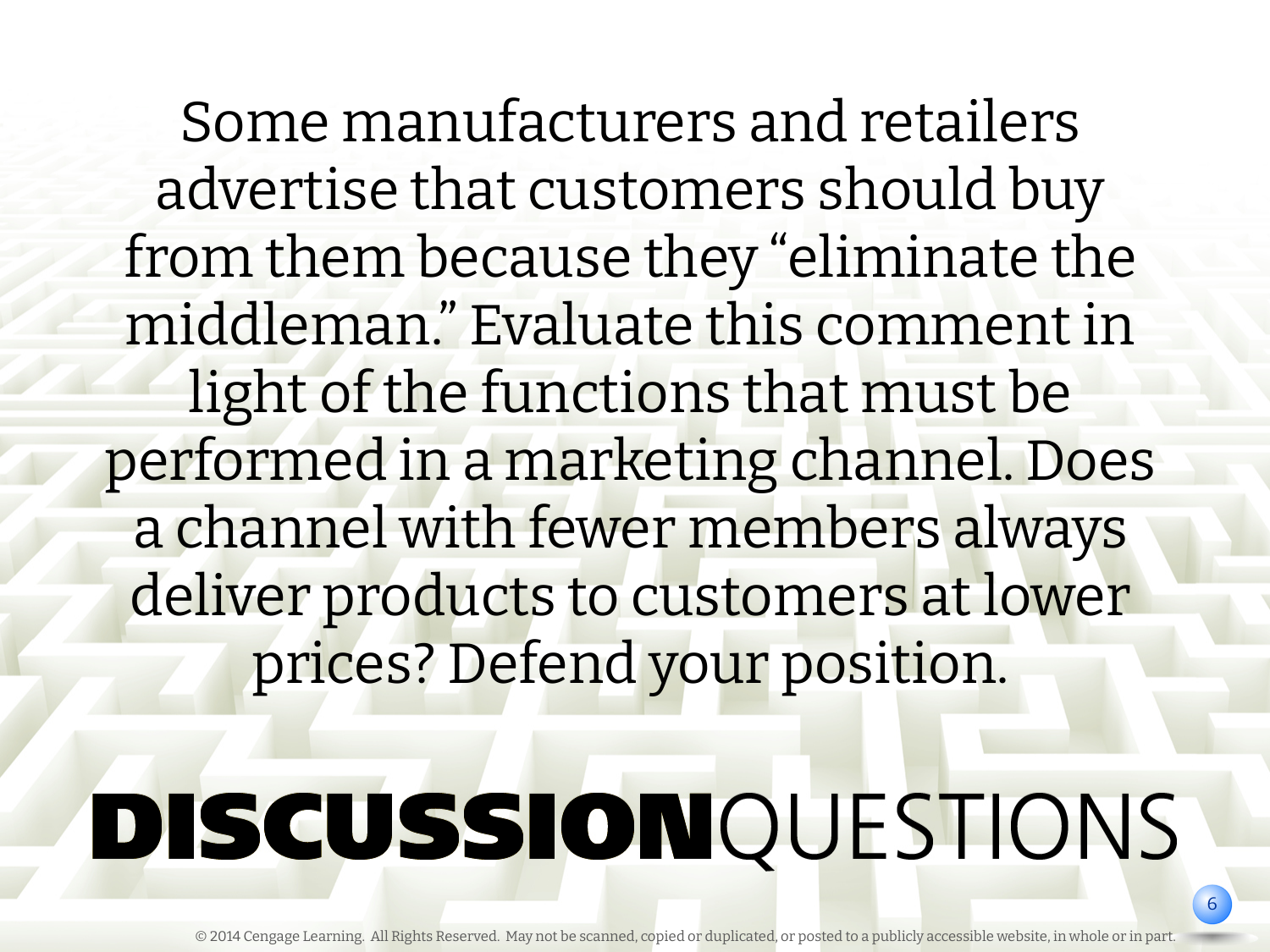

Some manufacturers and retailers advertise that customers should buy from them because they “eliminate the middleman.” Evaluate this comment in light of the functions that must be performed in a marketing channel. Does a channel with fewer members always deliver products to customers at lower prices? Defend your position.
6